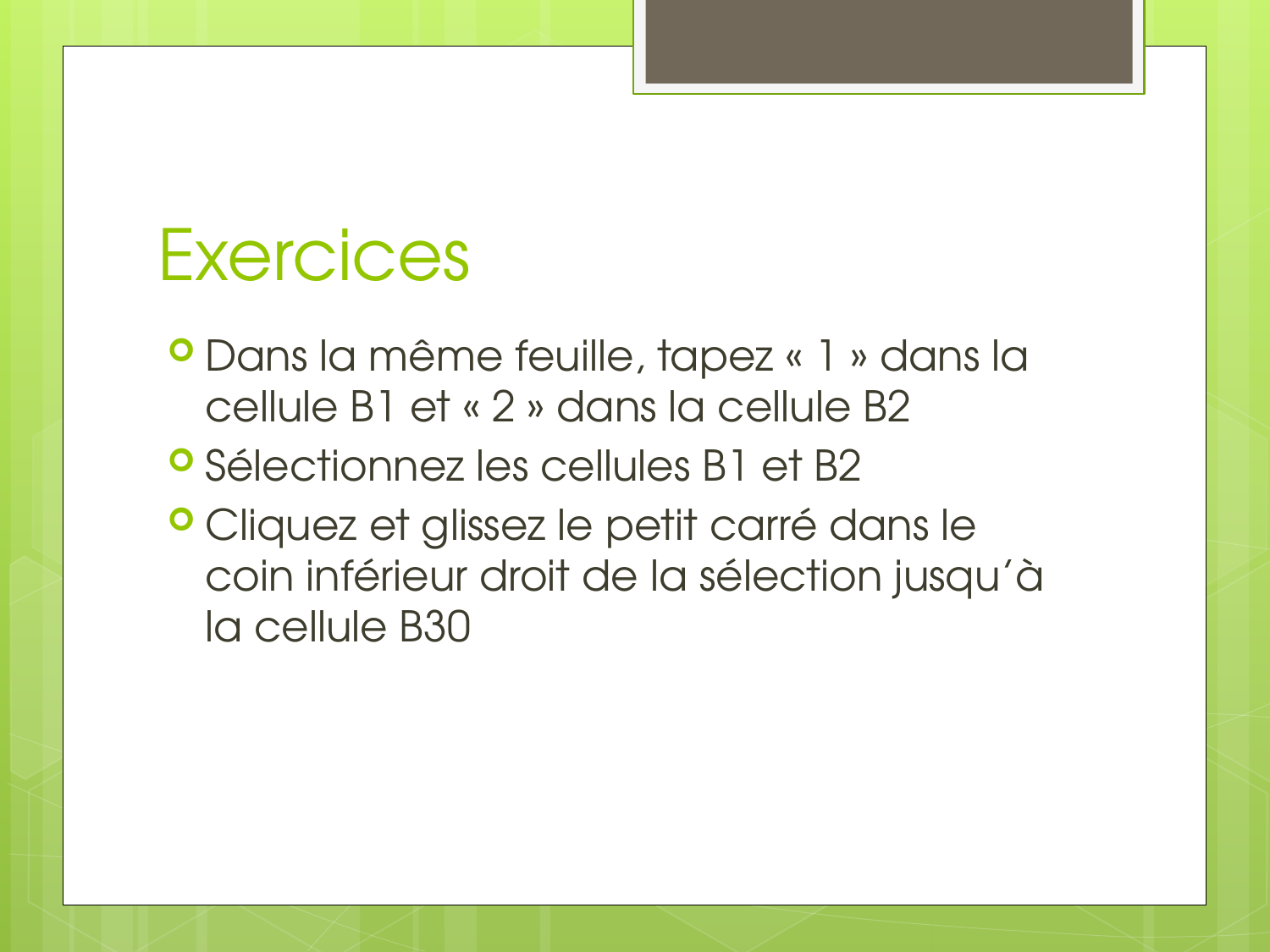

# Exercices
Dans la même feuille, tapez « 1 » dans la cellule B1 et « 2 » dans la cellule B2
Sélectionnez les cellules B1 et B2
Cliquez et glissez le petit carré dans le coin inférieur droit de la sélection jusqu’à la cellule B30